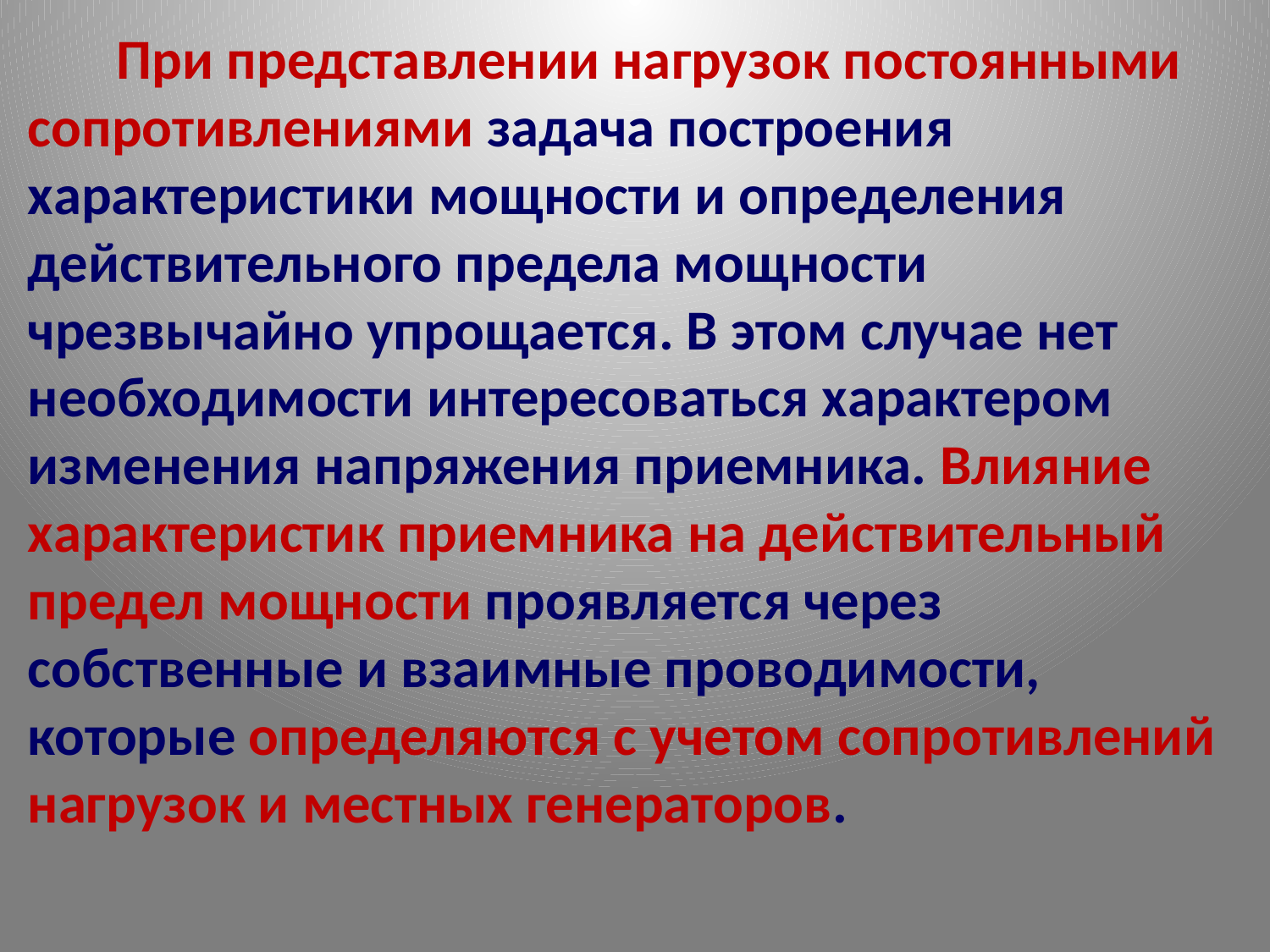

# При представлении нагрузок постоянными сопротивлениями задача построения характеристики мощности и определения действительного предела мощности чрезвычайно упрощается. В этом случае нет необходимости интересоваться характером изменения напряжения приемника. Влияние харак­теристик приемника на действительный предел мощности проявляется через собственные и взаимные проводимости, которые опре­деляются с учетом сопротивлений нагрузок и местных генераторов.